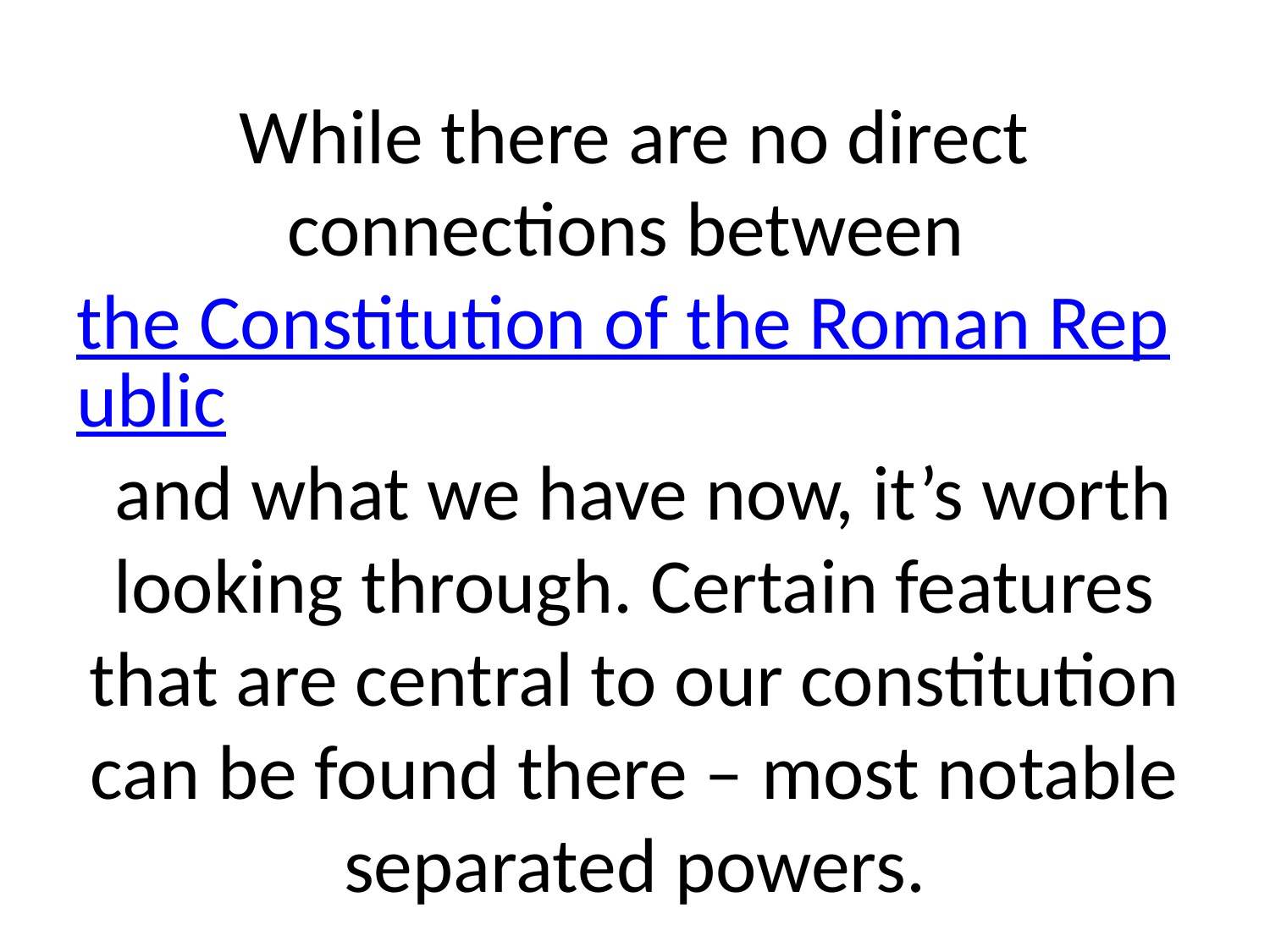

# While there are no direct connections between the Constitution of the Roman Republic and what we have now, it’s worth looking through. Certain features that are central to our constitution can be found there – most notable separated powers.